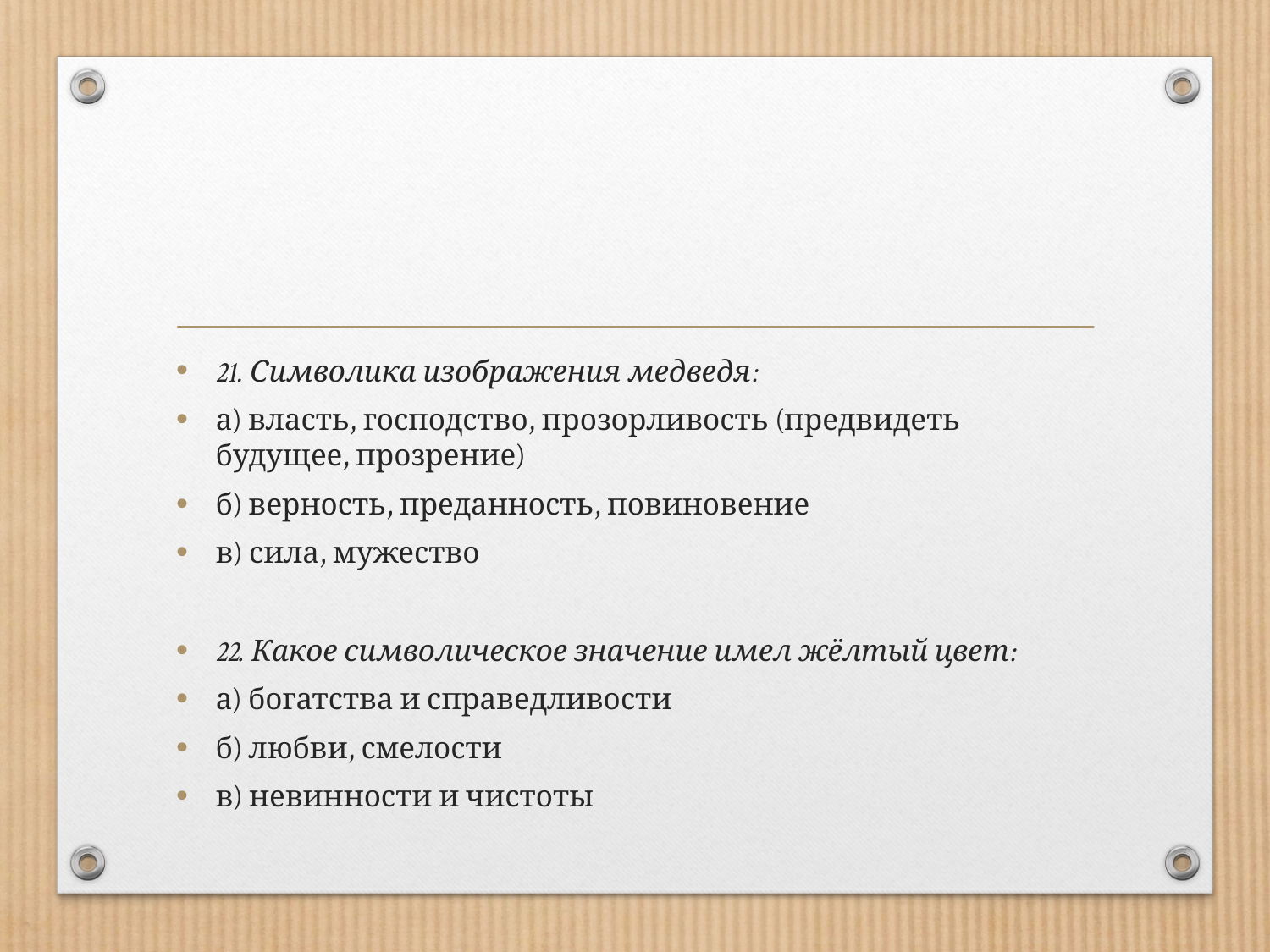

#
21. Символика изображения медведя:
а) власть, господство, прозорливость (предвидеть будущее, прозрение)
б) верность, преданность, повиновение
в) сила, мужество

22. Какое символическое значение имел жёлтый цвет:
а) богатства и справедливости
б) любви, смелости
в) невинности и чистоты